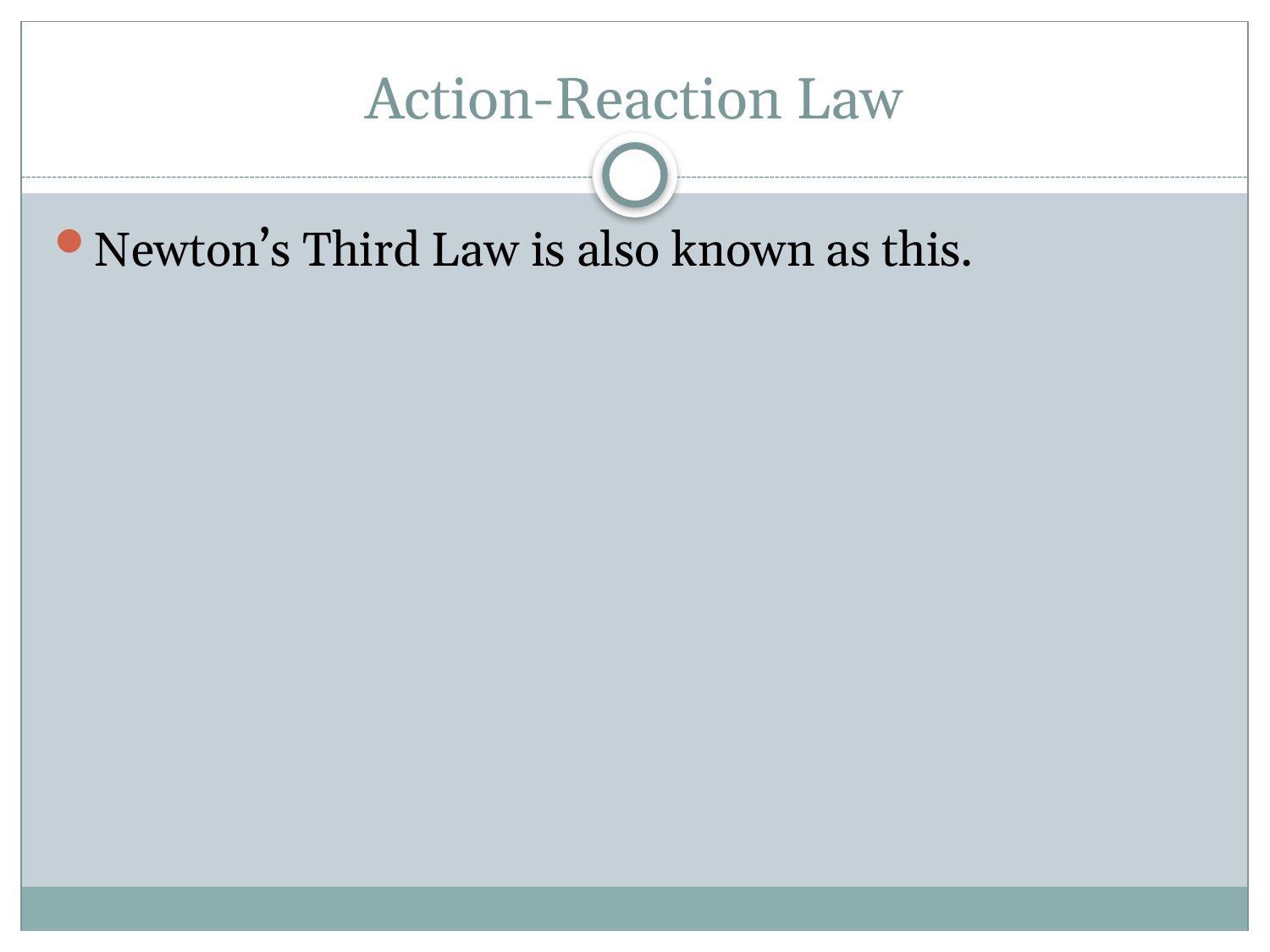

# Action-Reaction Law
Newton’s Third Law is also known as this.